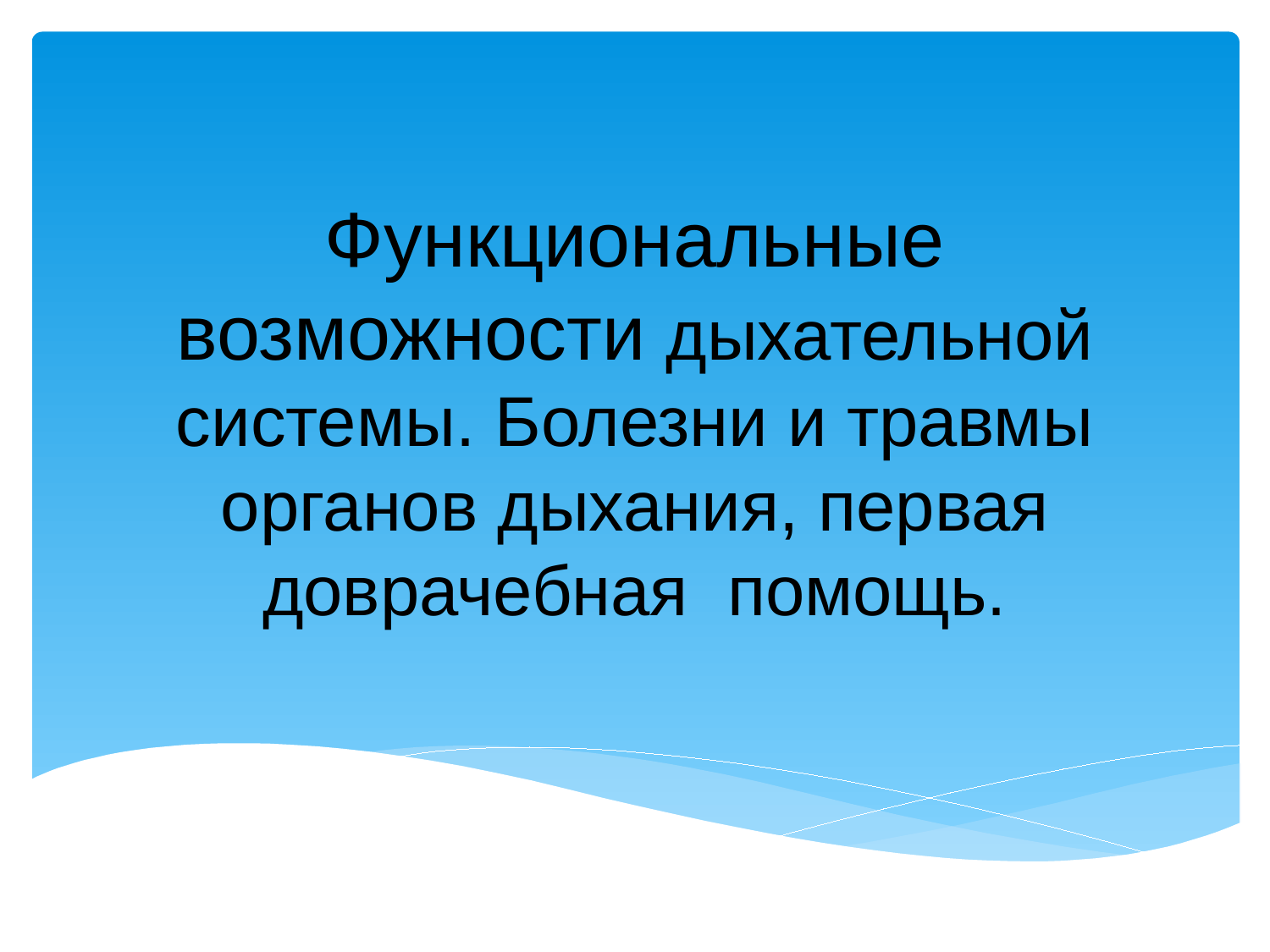

# Функциональные возможности дыхательной системы. Болезни и травмы органов дыхания, первая доврачебная  помощь.
 Ю.В.